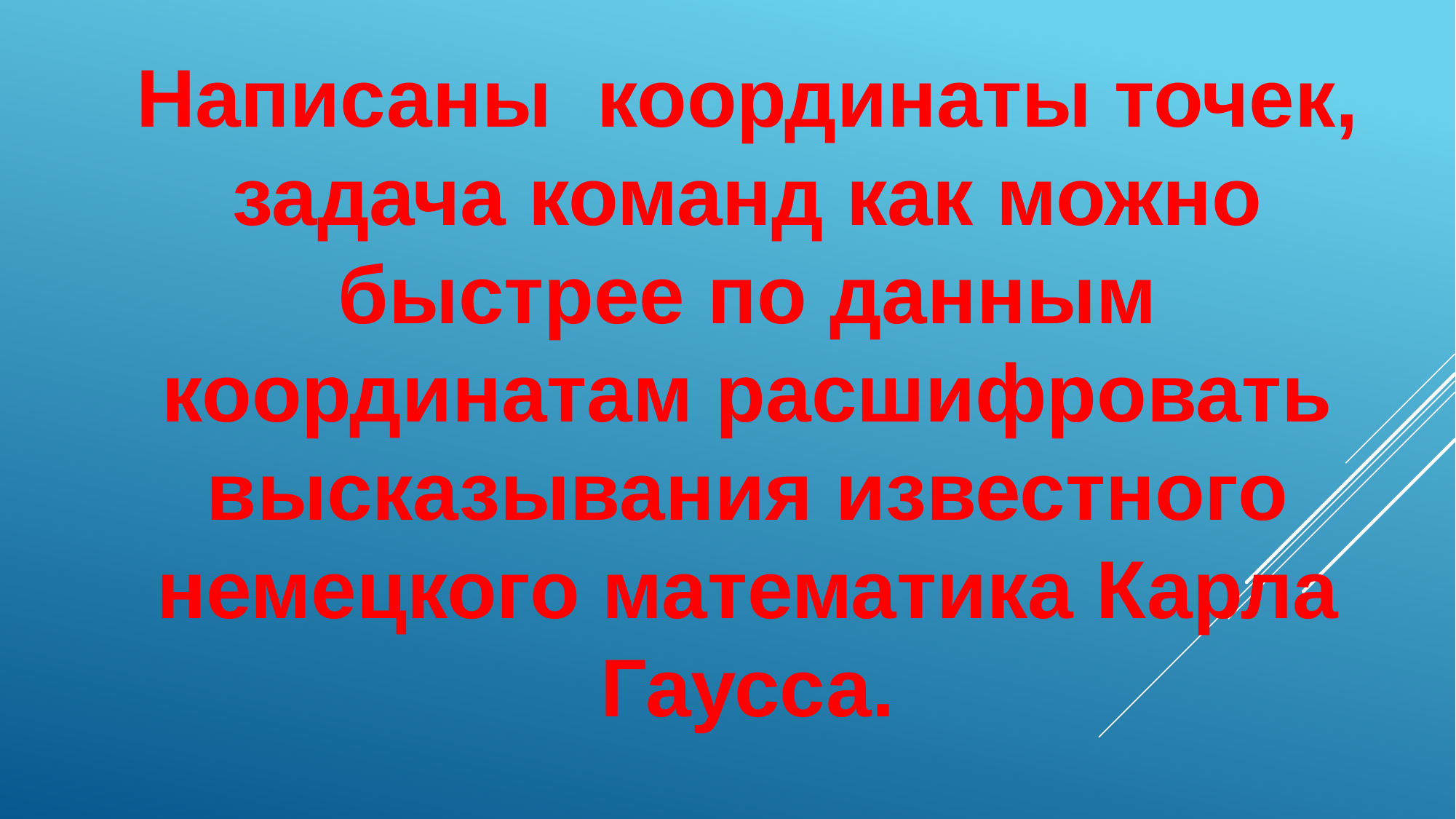

Написаны  координаты точек, задача команд как можно быстрее по данным координатам расшифровать высказывания известного немецкого математика Карла Гаусса.